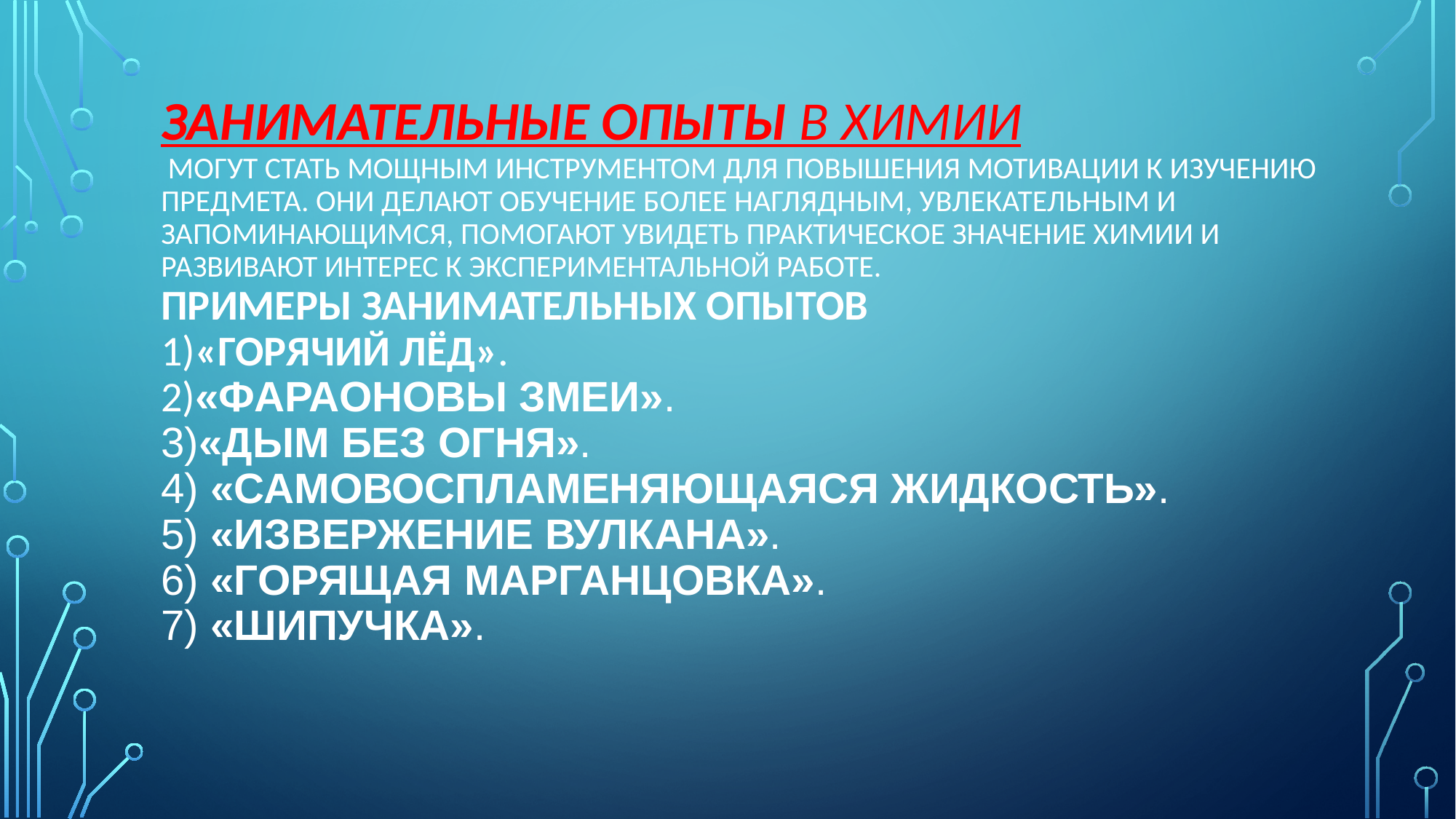

# Занимательные опыты в химии могут стать мощным инструментом для повышения мотивации к изучению предмета. Они делают обучение более наглядным, увлекательным и запоминающимся, помогают увидеть практическое значение химии и развивают интерес к экспериментальной работе. Примеры занимательных опытов 1)«Горячий лёд». 2)«Фараоновы змеи». 3)«Дым без огня». 4) «Самовоспламеняющаяся жидкость». 5) «Извержение вулкана». 6) «Горящая марганцовка». 7) «Шипучка».